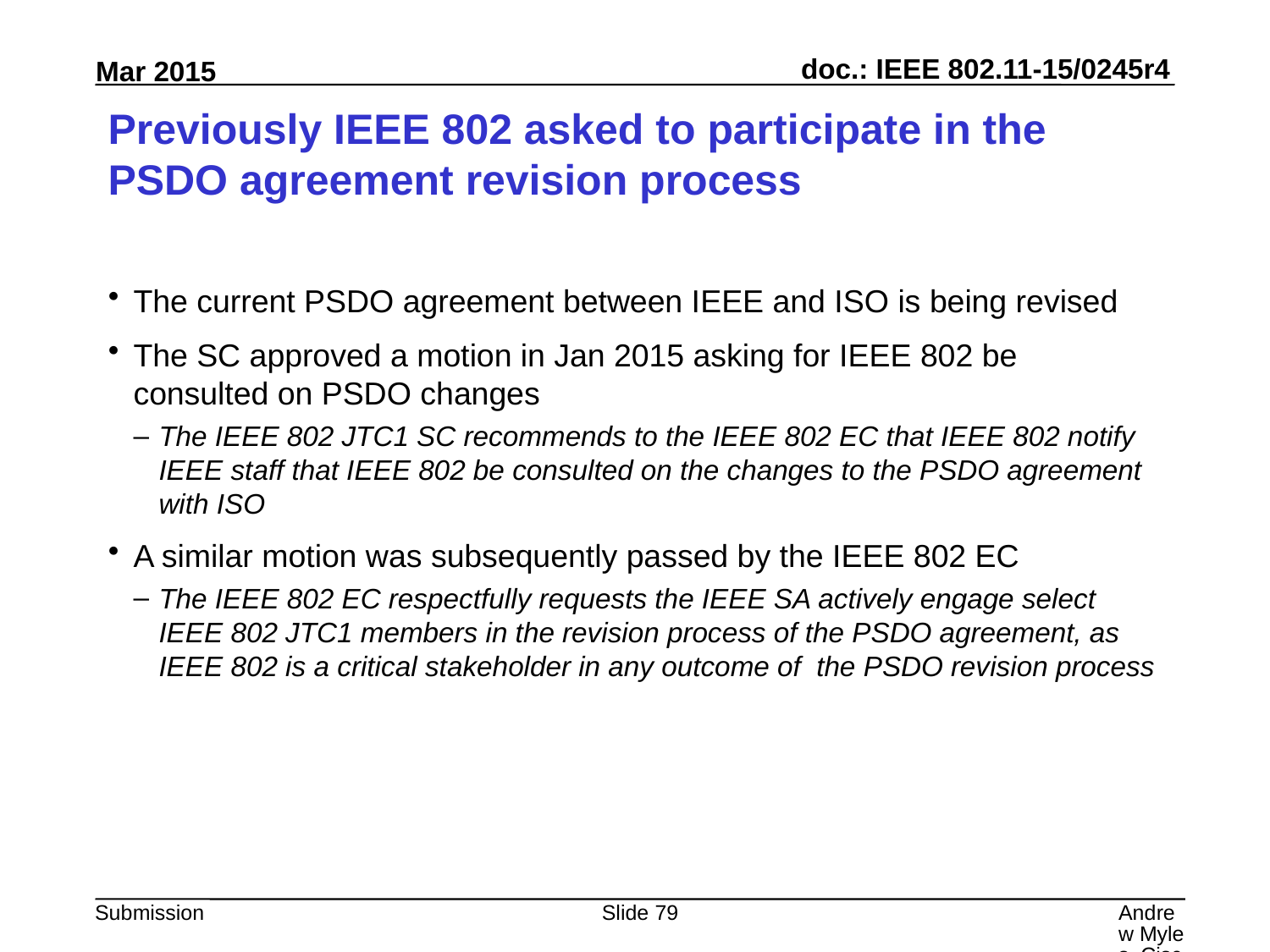

# Previously IEEE 802 asked to participate in the PSDO agreement revision process
The current PSDO agreement between IEEE and ISO is being revised
The SC approved a motion in Jan 2015 asking for IEEE 802 be consulted on PSDO changes
The IEEE 802 JTC1 SC recommends to the IEEE 802 EC that IEEE 802 notify IEEE staff that IEEE 802 be consulted on the changes to the PSDO agreement  with ISO
A similar motion was subsequently passed by the IEEE 802 EC
The IEEE 802 EC respectfully requests the IEEE SA actively engage select IEEE 802 JTC1 members in the revision process of the PSDO agreement, as IEEE 802 is a critical stakeholder in any outcome of  the PSDO revision process

Slide 79
Andrew Myles, Cisco